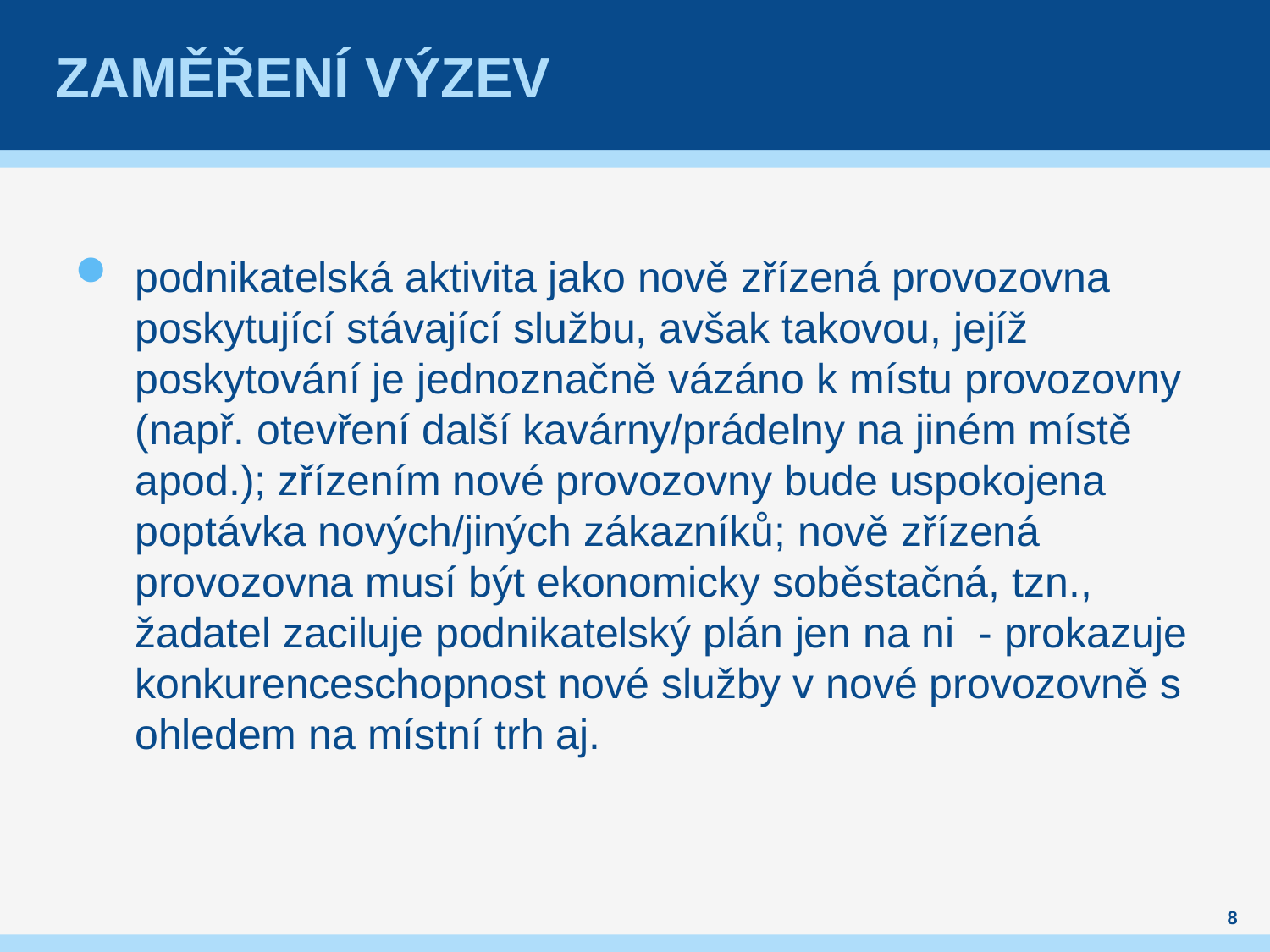

# Zaměření výzev
podnikatelská aktivita jako nově zřízená provozovna poskytující stávající službu, avšak takovou, jejíž poskytování je jednoznačně vázáno k místu provozovny (např. otevření další kavárny/prádelny na jiném místě apod.); zřízením nové provozovny bude uspokojena poptávka nových/jiných zákazníků; nově zřízená provozovna musí být ekonomicky soběstačná, tzn., žadatel zaciluje podnikatelský plán jen na ni  - prokazuje konkurenceschopnost nové služby v nové provozovně s ohledem na místní trh aj.

8